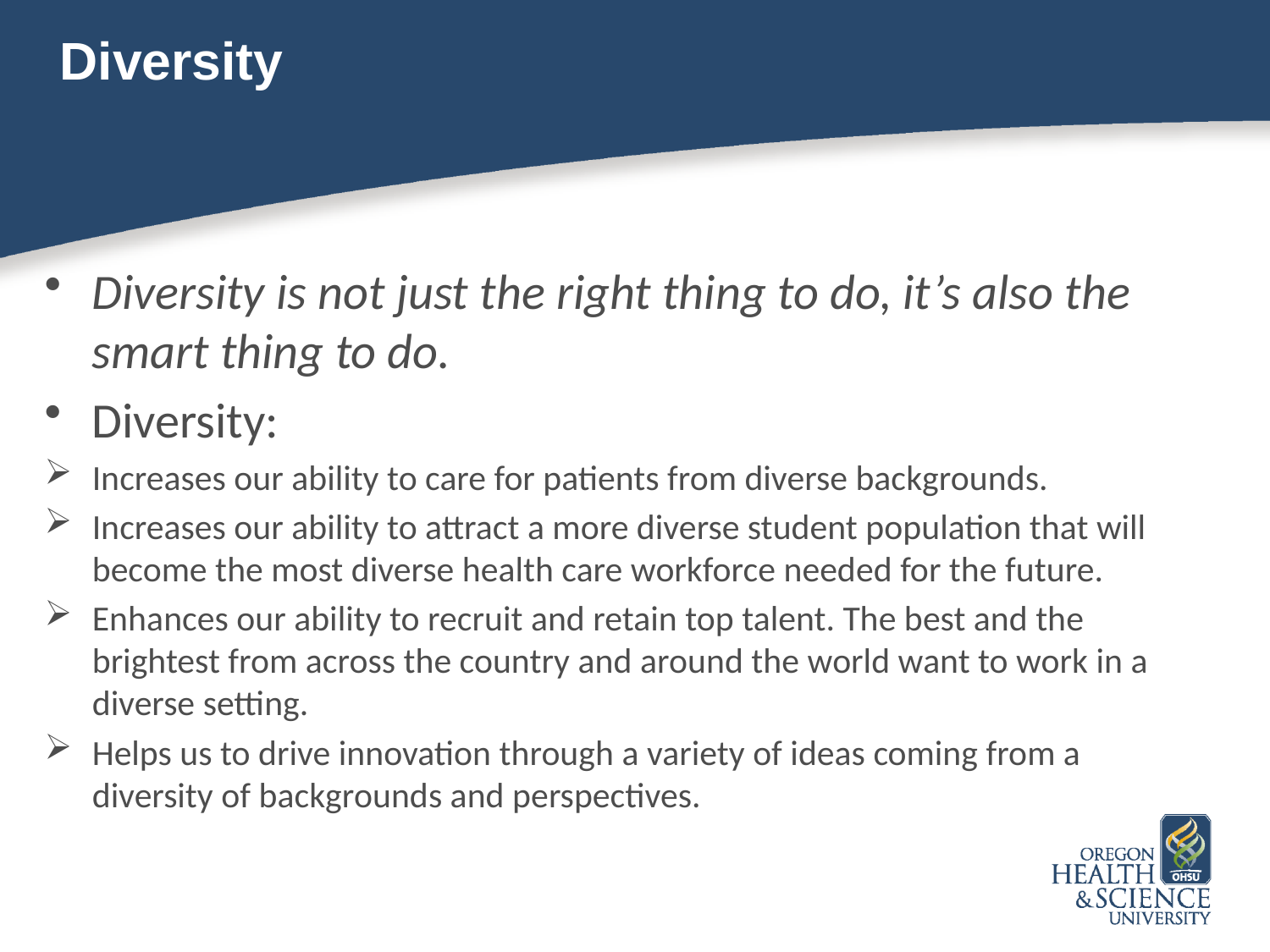

# Diversity
Diversity is not just the right thing to do, it’s also the smart thing to do.
Diversity:
Increases our ability to care for patients from diverse backgrounds.
Increases our ability to attract a more diverse student population that will become the most diverse health care workforce needed for the future.
Enhances our ability to recruit and retain top talent. The best and the brightest from across the country and around the world want to work in a diverse setting.
Helps us to drive innovation through a variety of ideas coming from a diversity of backgrounds and perspectives.